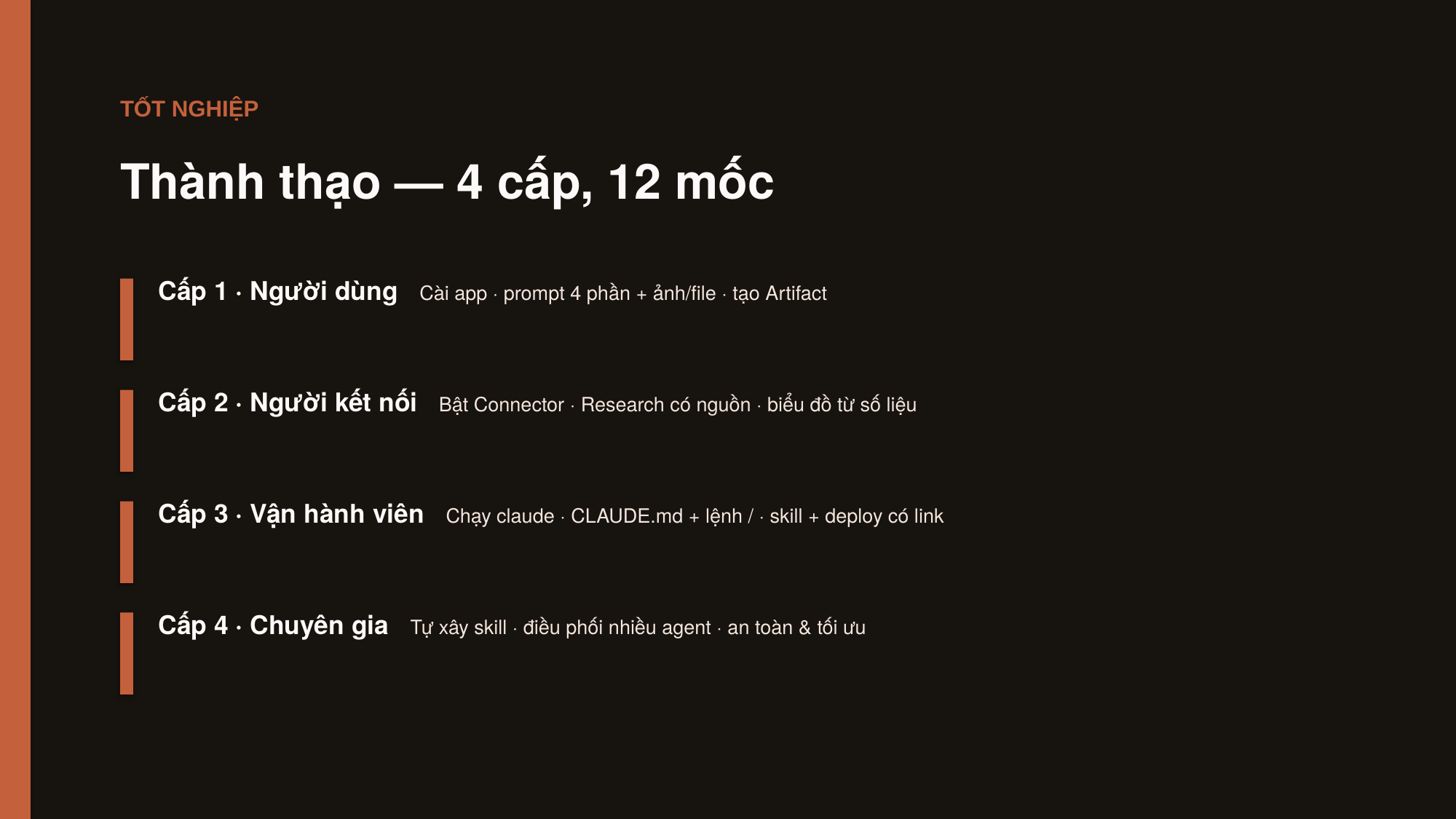

TỐT NGHIỆP
Thành thạo — 4 cấp, 12 mốc
Cấp 1 · Người dùng   Cài app · prompt 4 phần + ảnh/file · tạo Artifact

Cấp 2 · Người kết nối   Bật Connector · Research có nguồn · biểu đồ từ số liệu

Cấp 3 · Vận hành viên   Chạy claude · CLAUDE.md + lệnh / · skill + deploy có link

Cấp 4 · Chuyên gia   Tự xây skill · điều phối nhiều agent · an toàn & tối ưu